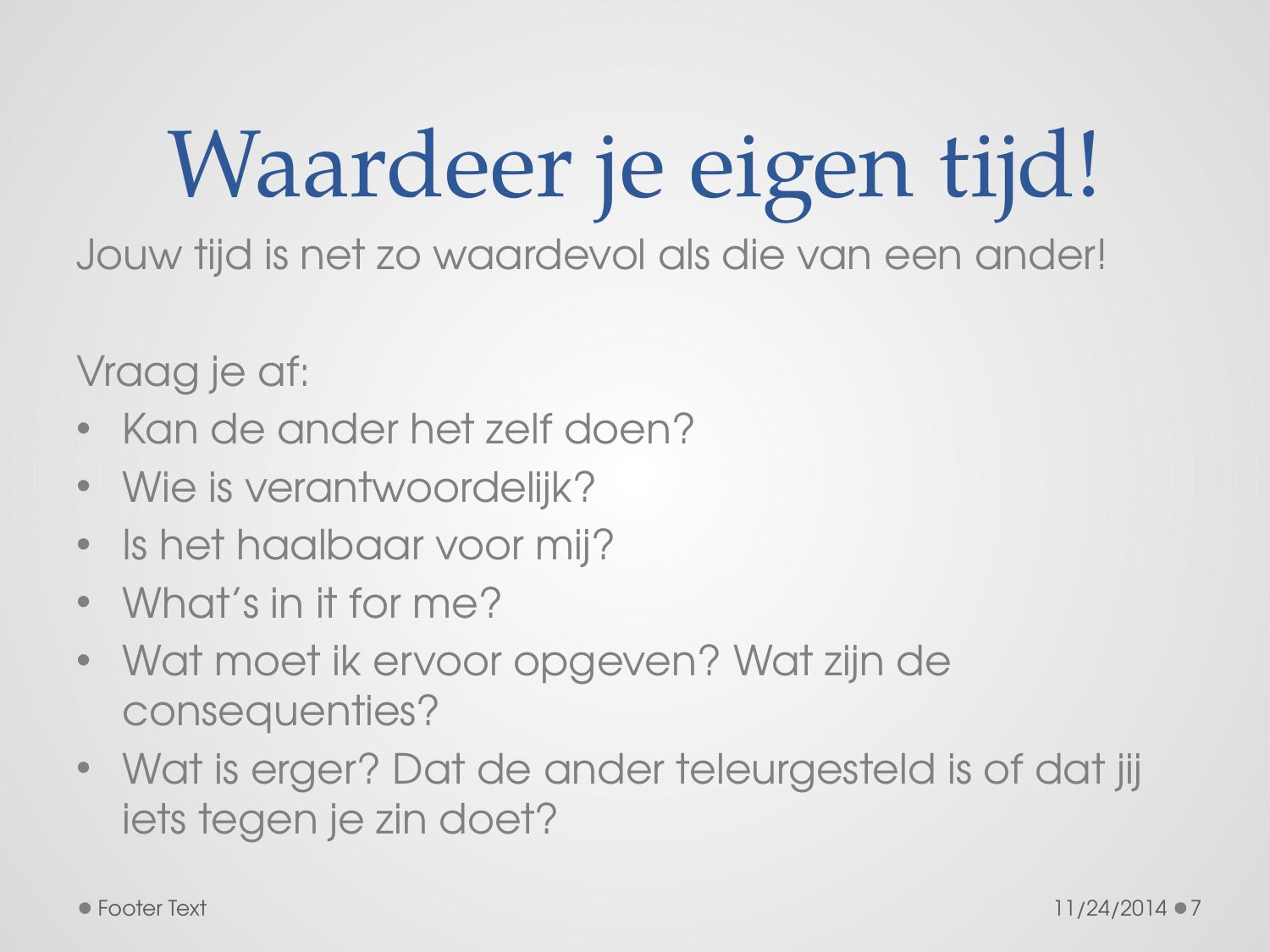

# Waardeer je eigen tijd!
Jouw tijd is net zo waardevol als die van een ander!

Vraag je af:
Kan de ander het zelf doen?
Wie is verantwoordelijk?
Is het haalbaar voor mij?
What’s in it for me?
Wat moet ik ervoor opgeven? Wat zijn de consequenties?
Wat is erger? Dat de ander teleurgesteld is of dat jij iets tegen je zin doet?

Footer Text
11/24/2014
7